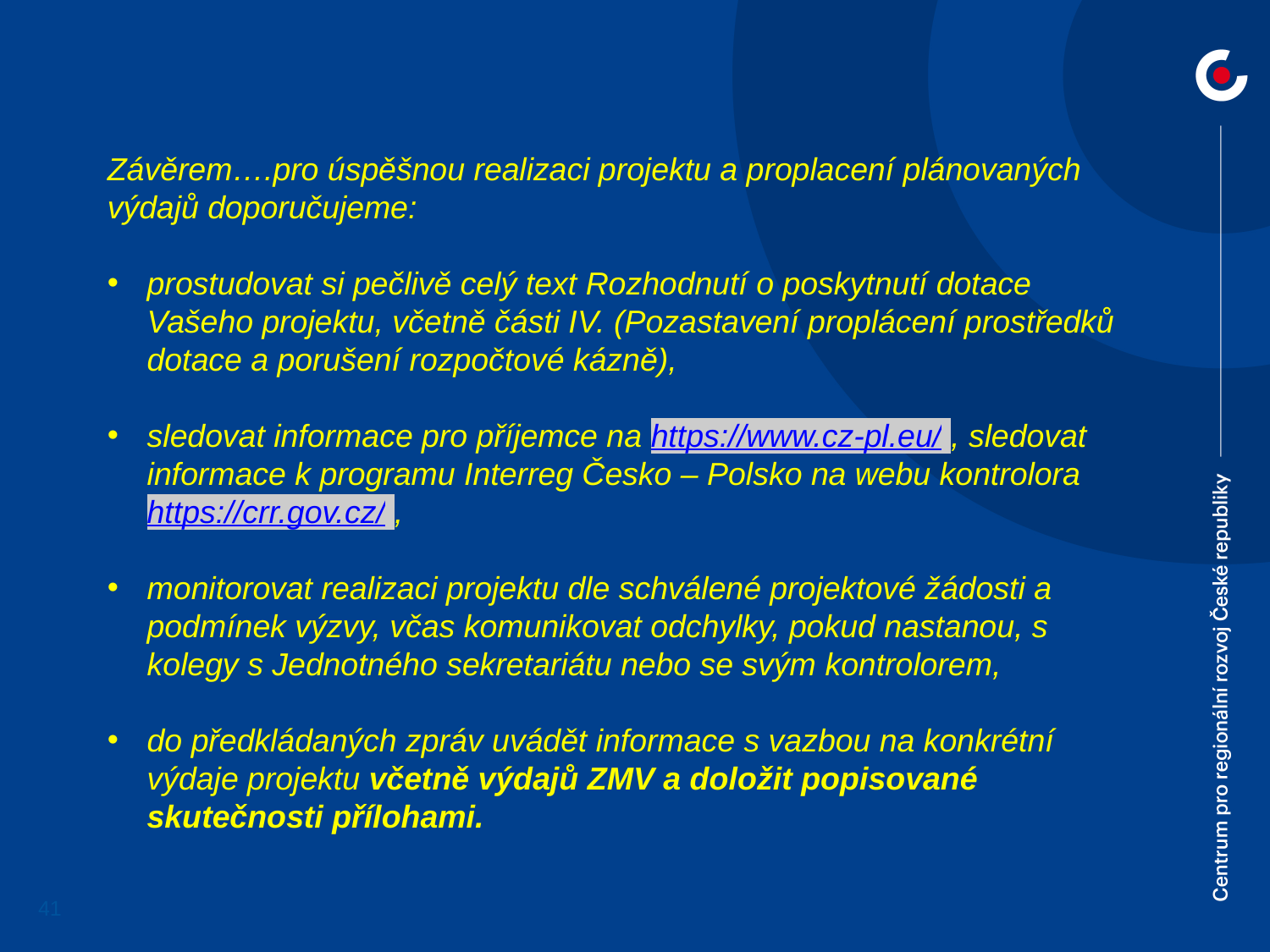

Závěrem….pro úspěšnou realizaci projektu a proplacení plánovaných výdajů doporučujeme:

prostudovat si pečlivě celý text Rozhodnutí o poskytnutí dotace Vašeho projektu, včetně části IV. (Pozastavení proplácení prostředků dotace a porušení rozpočtové kázně),

sledovat informace pro příjemce na https://www.cz-pl.eu/ , sledovat informace k programu Interreg Česko – Polsko na webu kontrolora https://crr.gov.cz/ ,

monitorovat realizaci projektu dle schválené projektové žádosti a podmínek výzvy, včas komunikovat odchylky, pokud nastanou, s kolegy s Jednotného sekretariátu nebo se svým kontrolorem,

do předkládaných zpráv uvádět informace s vazbou na konkrétní výdaje projektu včetně výdajů ZMV a doložit popisované skutečnosti přílohami.

41